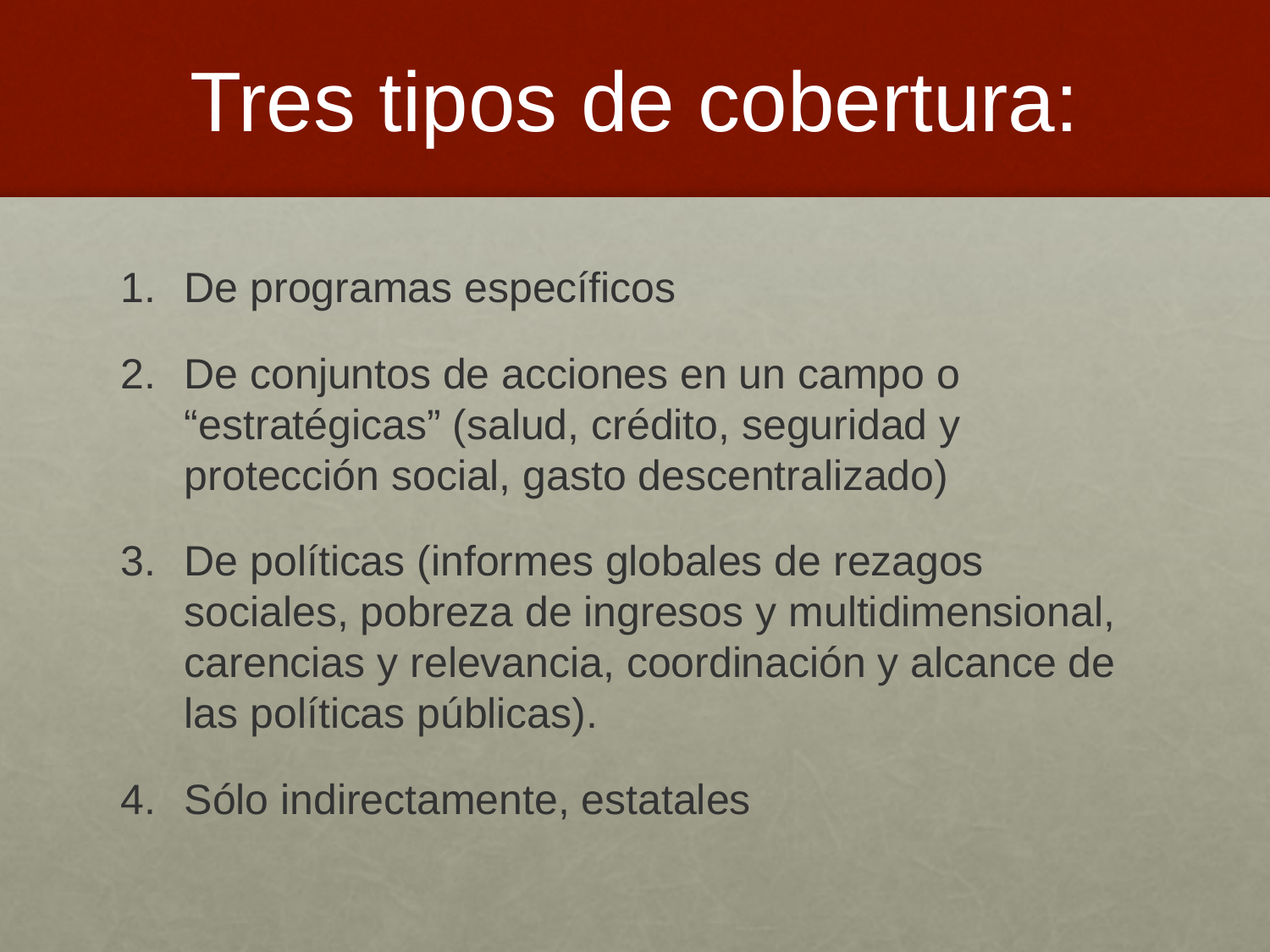

Tres tipos de cobertura:
De programas específicos
De conjuntos de acciones en un campo o “estratégicas” (salud, crédito, seguridad y protección social, gasto descentralizado)
De políticas (informes globales de rezagos sociales, pobreza de ingresos y multidimensional, carencias y relevancia, coordinación y alcance de las políticas públicas).
Sólo indirectamente, estatales